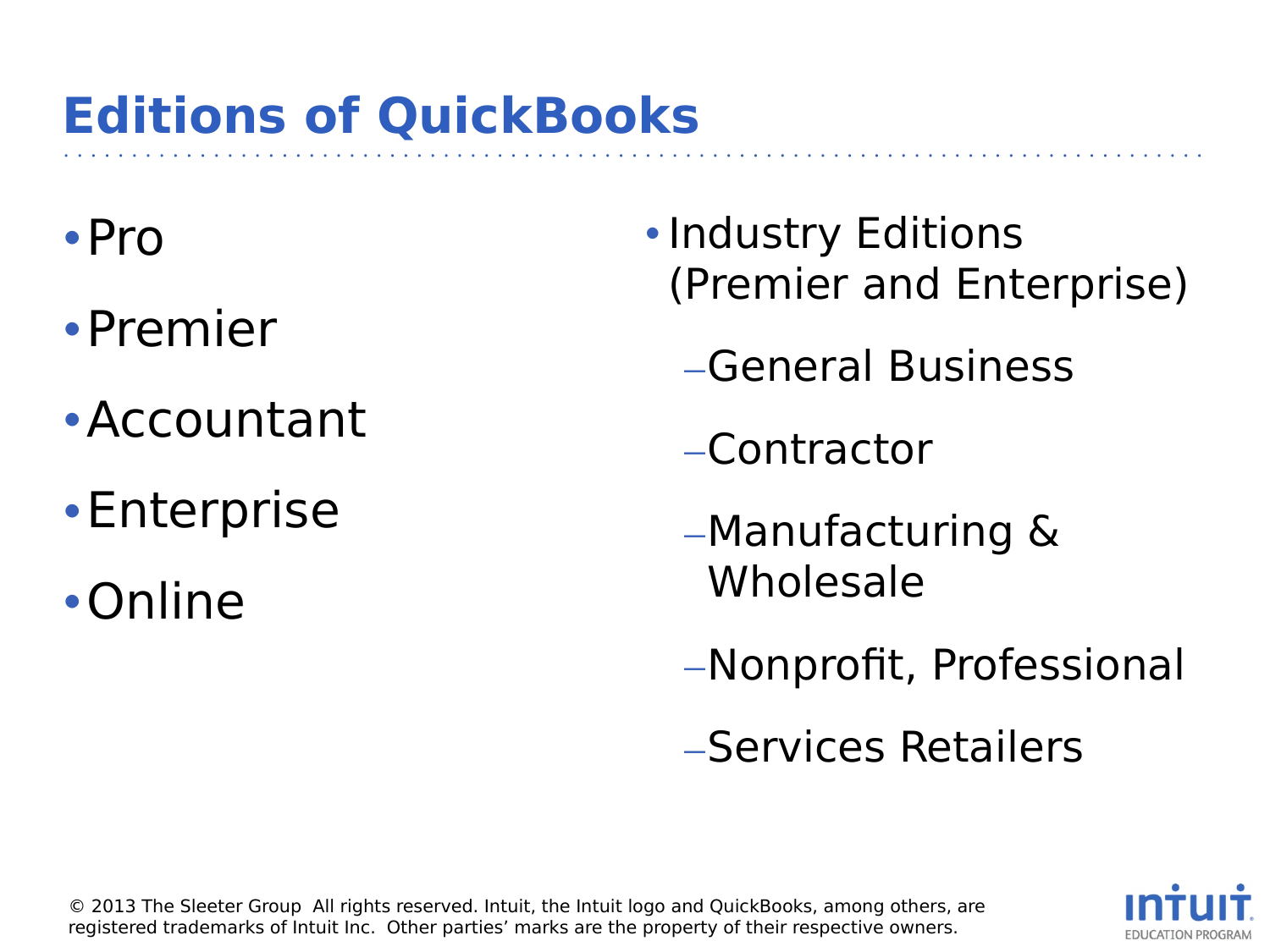

# Editions of QuickBooks
Pro
Premier
Accountant
Enterprise
Online
Industry Editions (Premier and Enterprise)
General Business
Contractor
Manufacturing & Wholesale
Nonprofit, Professional
Services Retailers